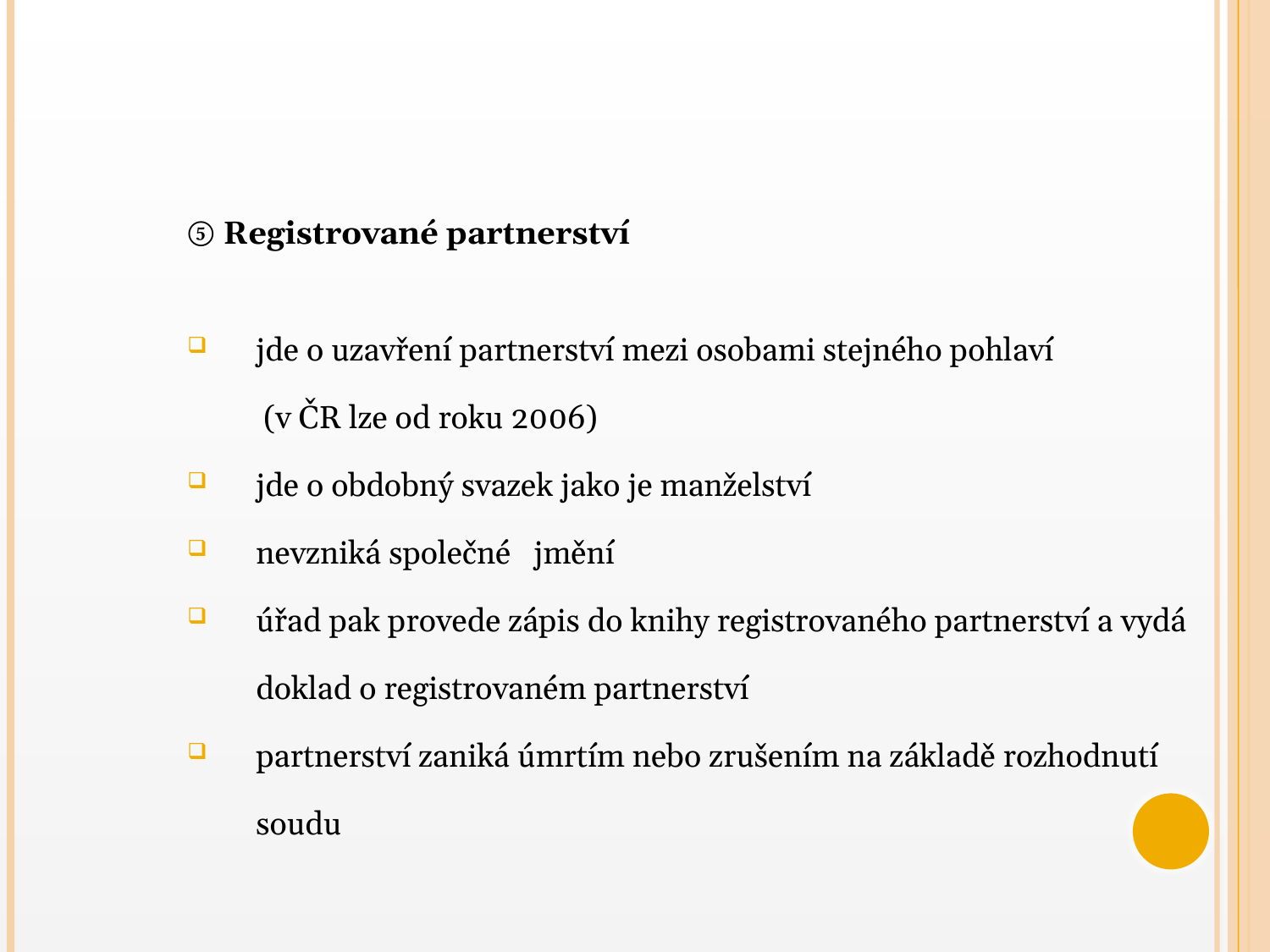

⑤ Registrované partnerství

    jde o uzavření partnerství mezi osobami stejného pohlaví
          (v ČR lze od roku 2006)
    jde o obdobný svazek jako je manželství
    nevzniká společné   jmění
    úřad pak provede zápis do knihy registrovaného partnerství a vydá
         doklad o registrovaném partnerství
    partnerství zaniká úmrtím nebo zrušením na základě rozhodnutí
         soudu